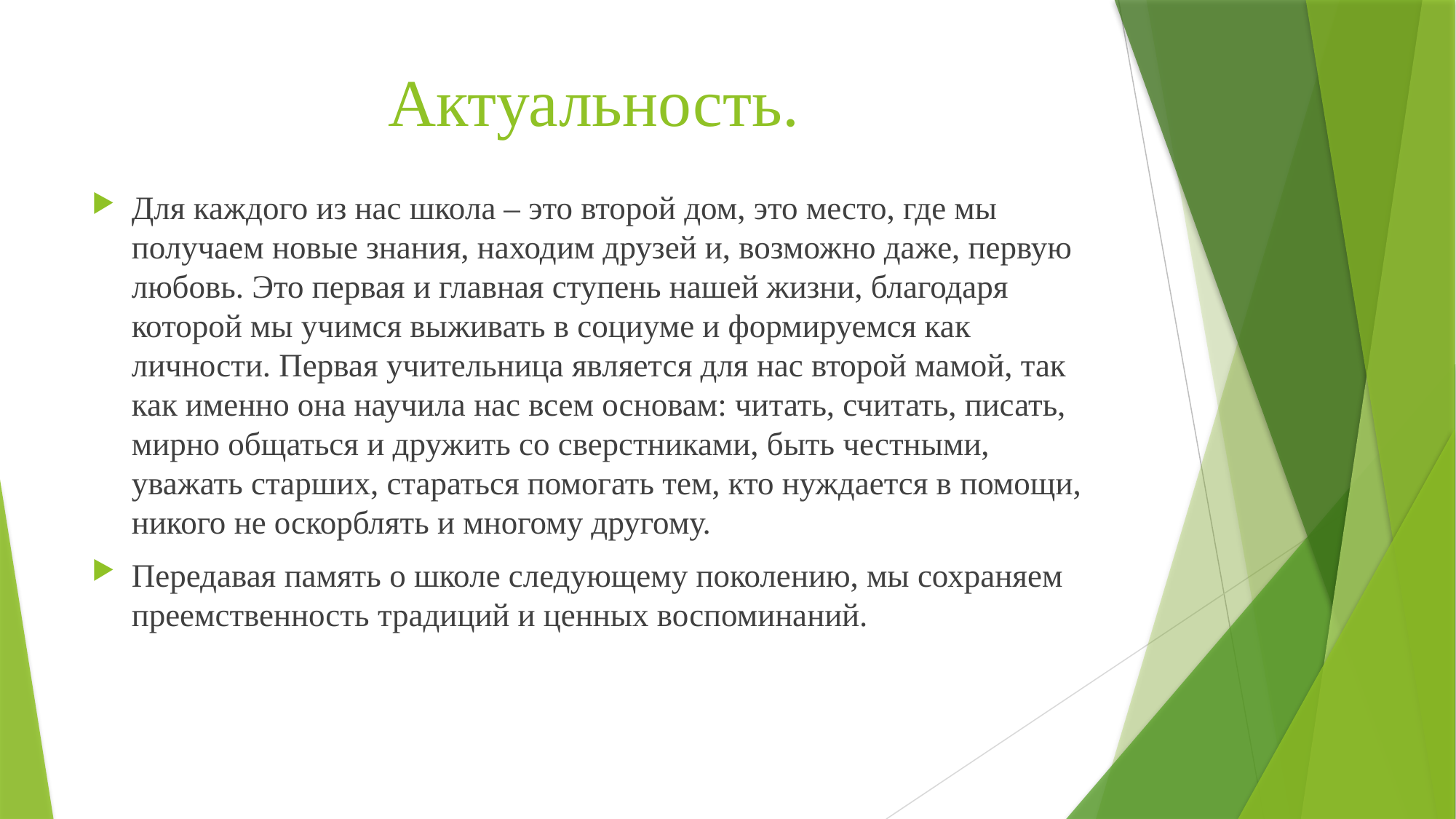

# Актуальность.
Для каждого из нас школа – это второй дом, это место, где мы получаем новые знания, находим друзей и, возможно даже, первую любовь. Это первая и главная ступень нашей жизни, благодаря которой мы учимся выживать в социуме и формируемся как личности. Первая учительница является для нас второй мамой, так как именно она научила нас всем основам: читать, считать, писать, мирно общаться и дружить со сверстниками, быть честными, уважать старших, стараться помогать тем, кто нуждается в помощи, никого не оскорблять и многому другому.
Передавая память о школе следующему поколению, мы сохраняем преемственность традиций и ценных воспоминаний.